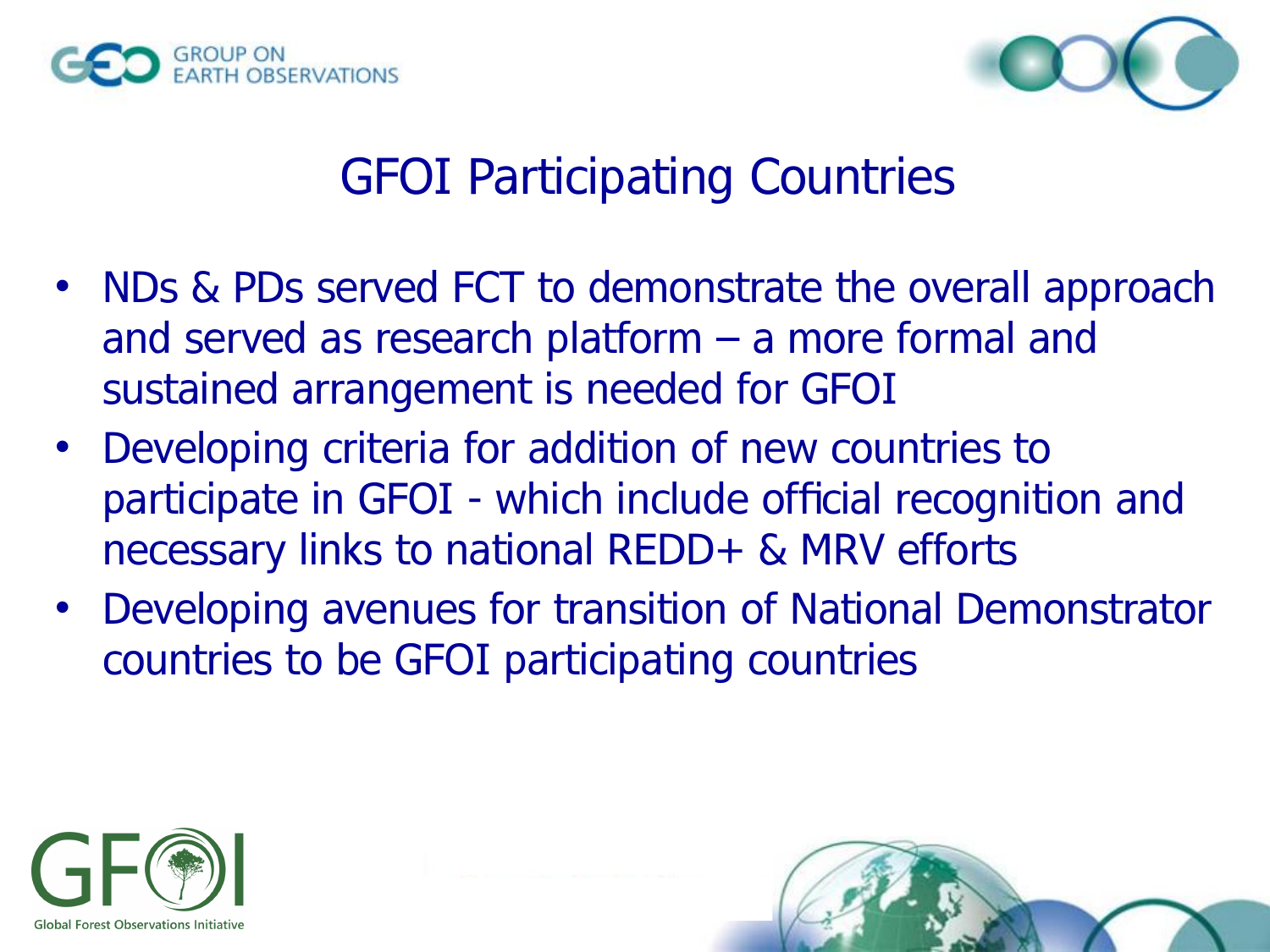

# GFOI Participating Countries
NDs & PDs served FCT to demonstrate the overall approach and served as research platform – a more formal and sustained arrangement is needed for GFOI
Developing criteria for addition of new countries to participate in GFOI - which include official recognition and necessary links to national REDD+ & MRV efforts
Developing avenues for transition of National Demonstrator countries to be GFOI participating countries

© GEO Secretariat